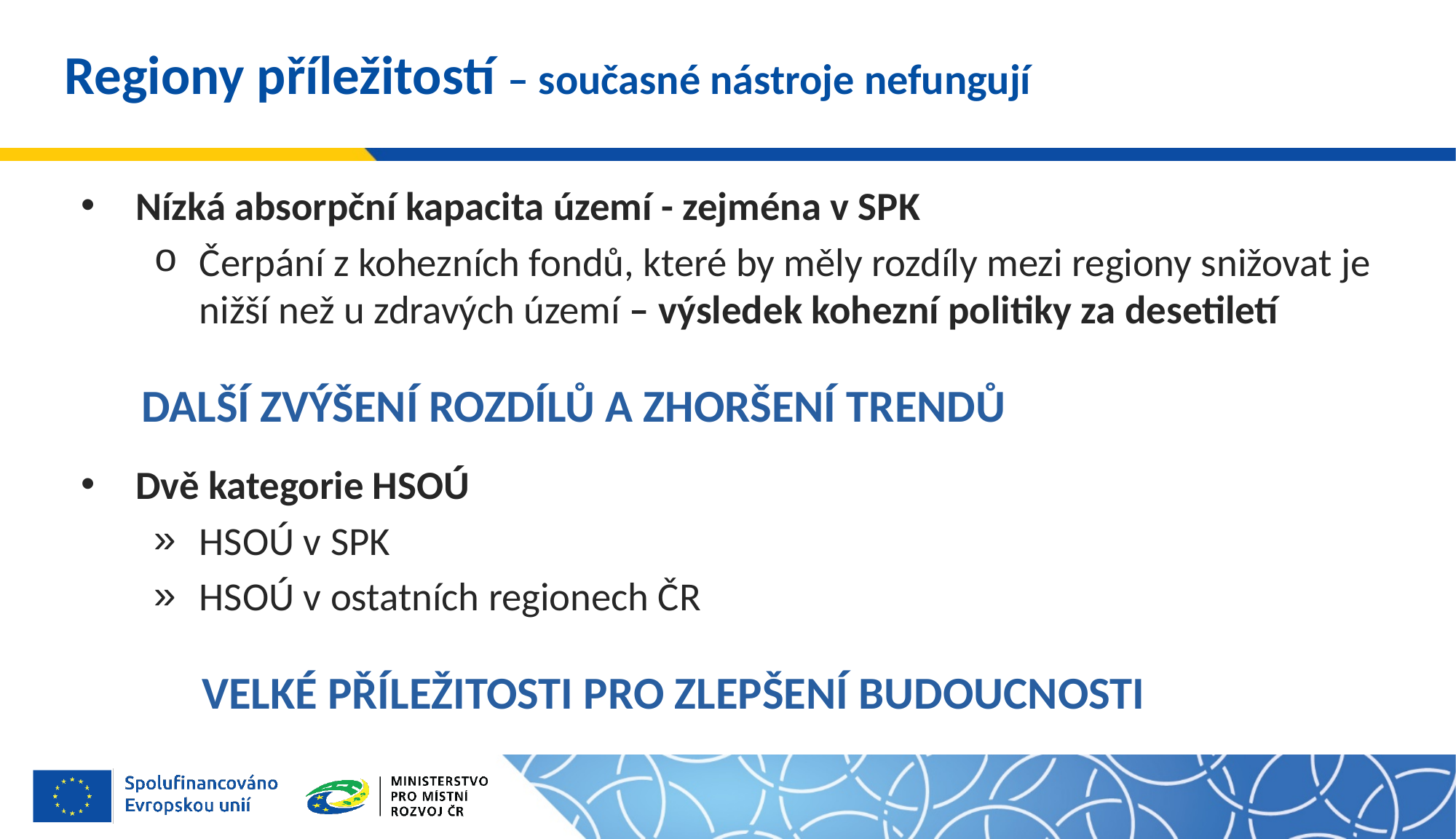

# Regiony příležitostí – současné nástroje nefungují
Nízká absorpční kapacita území - zejména v SPK
Čerpání z kohezních fondů, které by měly rozdíly mezi regiony snižovat je nižší než u zdravých území – výsledek kohezní politiky za desetiletí

	  DALŠÍ ZVÝŠENÍ ROZDÍLŮ A ZHORŠENÍ TRENDŮ

Dvě kategorie HSOÚ
HSOÚ v SPK
HSOÚ v ostatních regionech ČR

	  Velké příležitosti pro zlepšení budoucnosti